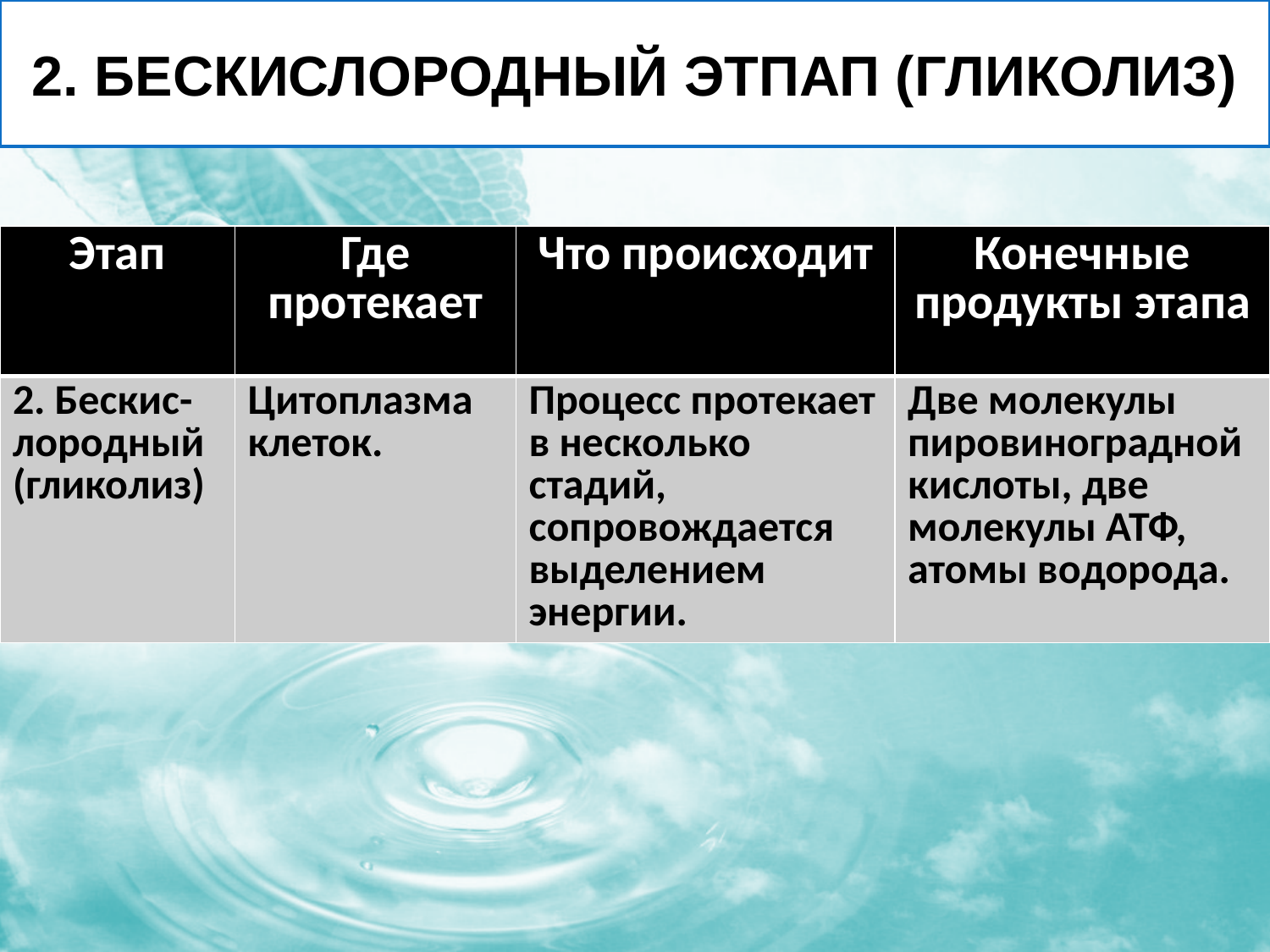

# 2. Бескислородный этпап (гликолиз)
| Этап | Где протекает | Что происходит | Конечные продукты этапа |
| --- | --- | --- | --- |
| 2. Бескис-лородный (гликолиз) | Цитоплазма клеток. | Процесс протекает в несколько стадий, сопровождается выделением энергии. | Две молекулы пировиноградной кислоты, две молекулы АТФ, атомы водорода. |